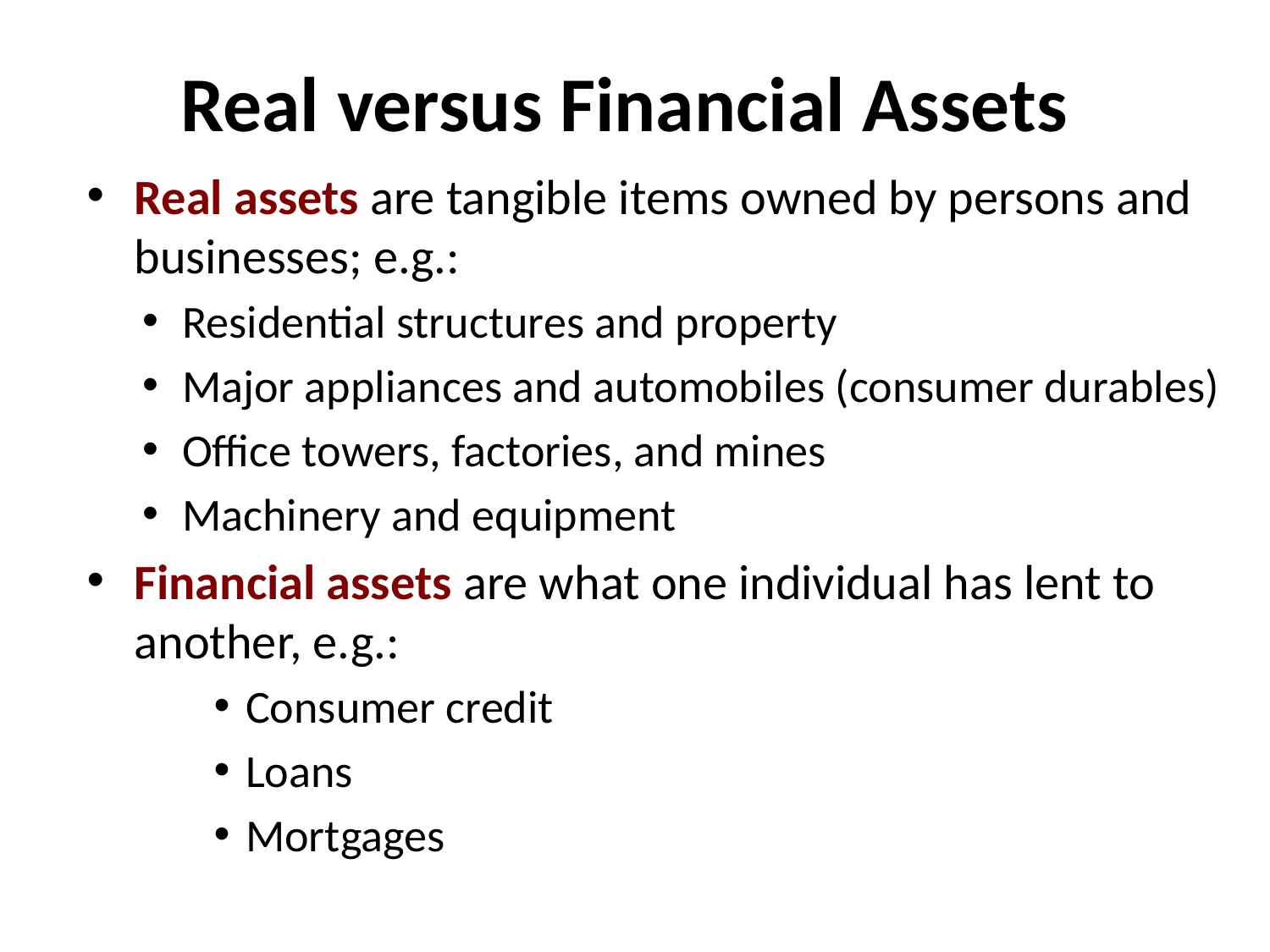

# Real versus Financial Assets
Real assets are tangible items owned by persons and businesses; e.g.:
Residential structures and property
Major appliances and automobiles (consumer durables)
Office towers, factories, and mines
Machinery and equipment
Financial assets are what one individual has lent to another, e.g.:
Consumer credit
Loans
Mortgages
Booth/Cleary Introduction to Corporate Finance, Second Edition
5